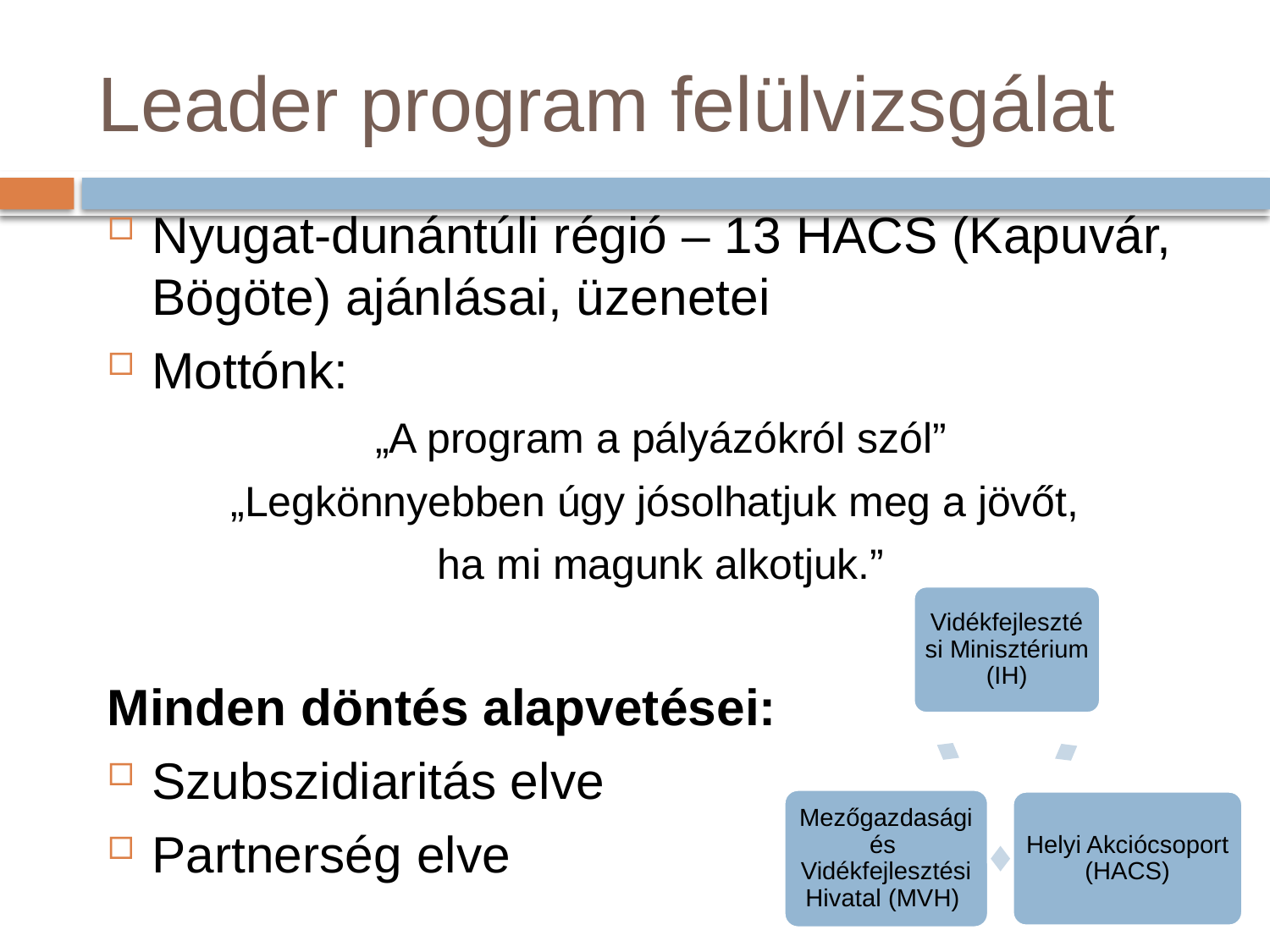

# Leader program felülvizsgálat
Nyugat-dunántúli régió – 13 HACS (Kapuvár, Bögöte) ajánlásai, üzenetei
Mottónk:
„A program a pályázókról szól”
„Legkönnyebben úgy jósolhatjuk meg a jövőt,
ha mi magunk alkotjuk.”

Minden döntés alapvetései:
Szubszidiaritás elve
Partnerség elve

Vidékfejlesztési Minisztérium (IH)

Helyi Akciócsoport (HACS)

Mezőgazdasági és  Vidékfejlesztési Hivatal (MVH)